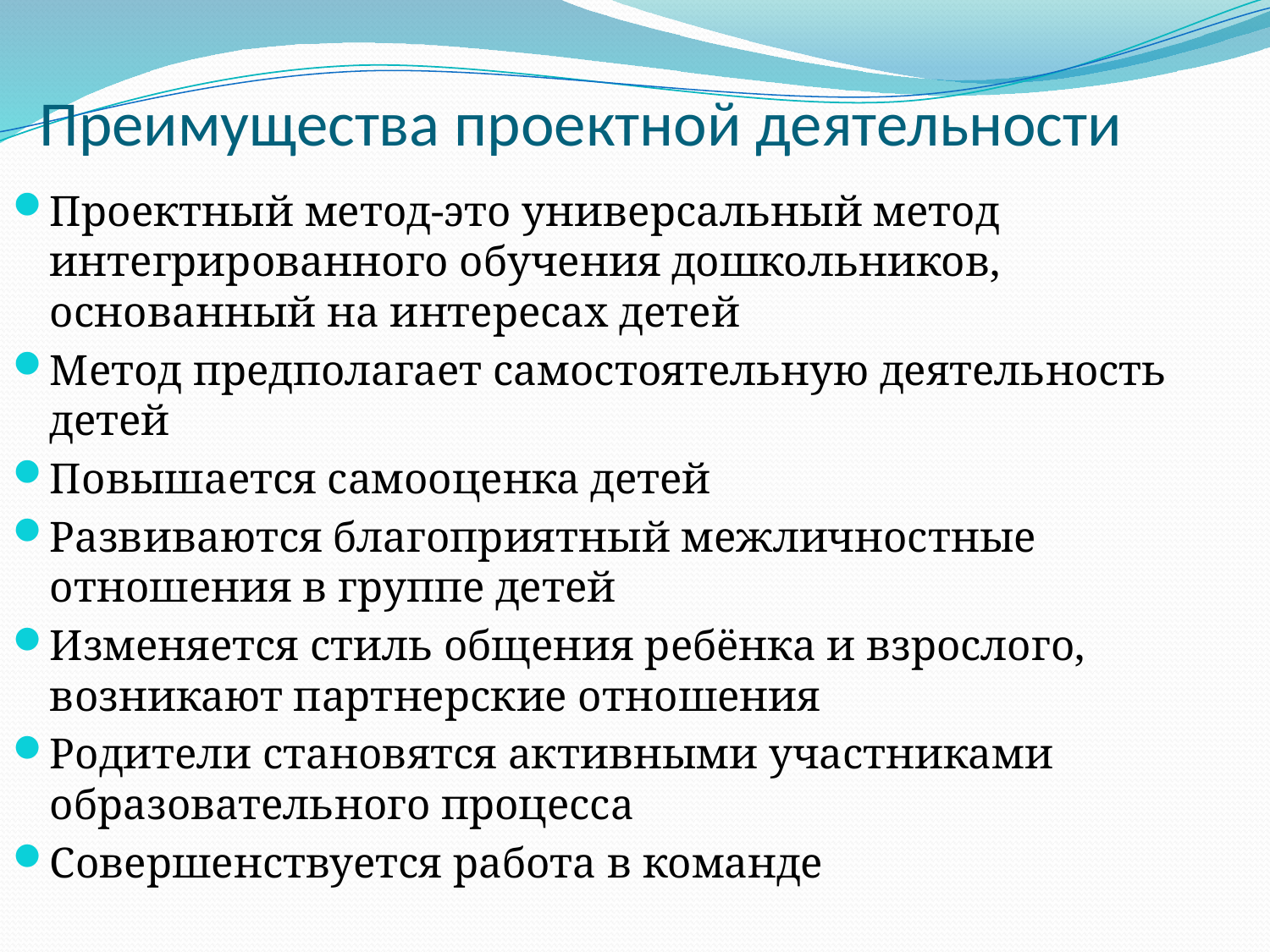

# Преимущества проектной деятельности
Проектный метод-это универсальный метод интегрированного обучения дошкольников, основанный на интересах детей
Метод предполагает самостоятельную деятельность детей
Повышается самооценка детей
Развиваются благоприятный межличностные отношения в группе детей
Изменяется стиль общения ребёнка и взрослого, возникают партнерские отношения
Родители становятся активными участниками образовательного процесса
Совершенствуется работа в команде